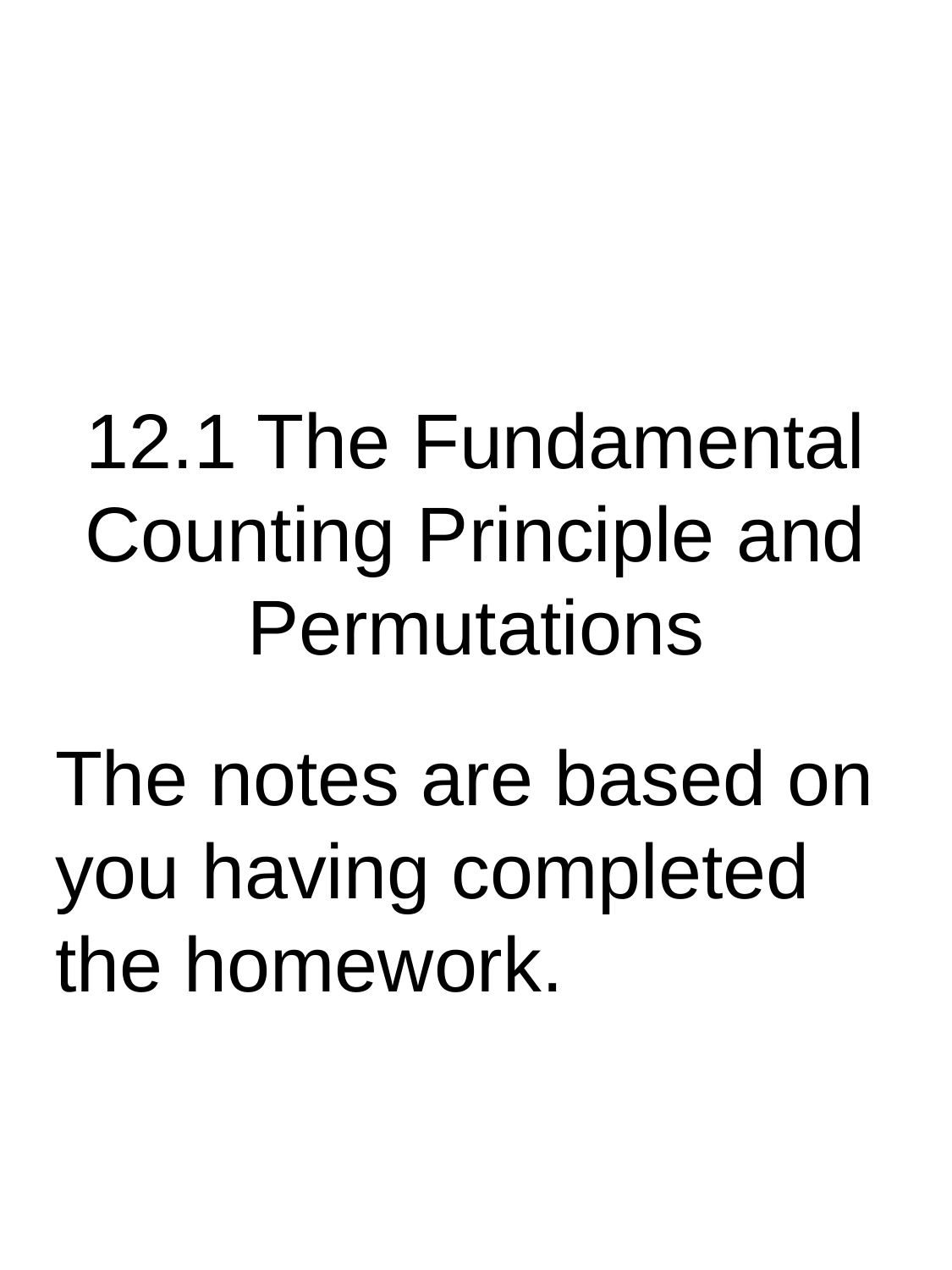

# 12.1 The Fundamental Counting Principle and Permutations
The notes are based on you having completed the homework.